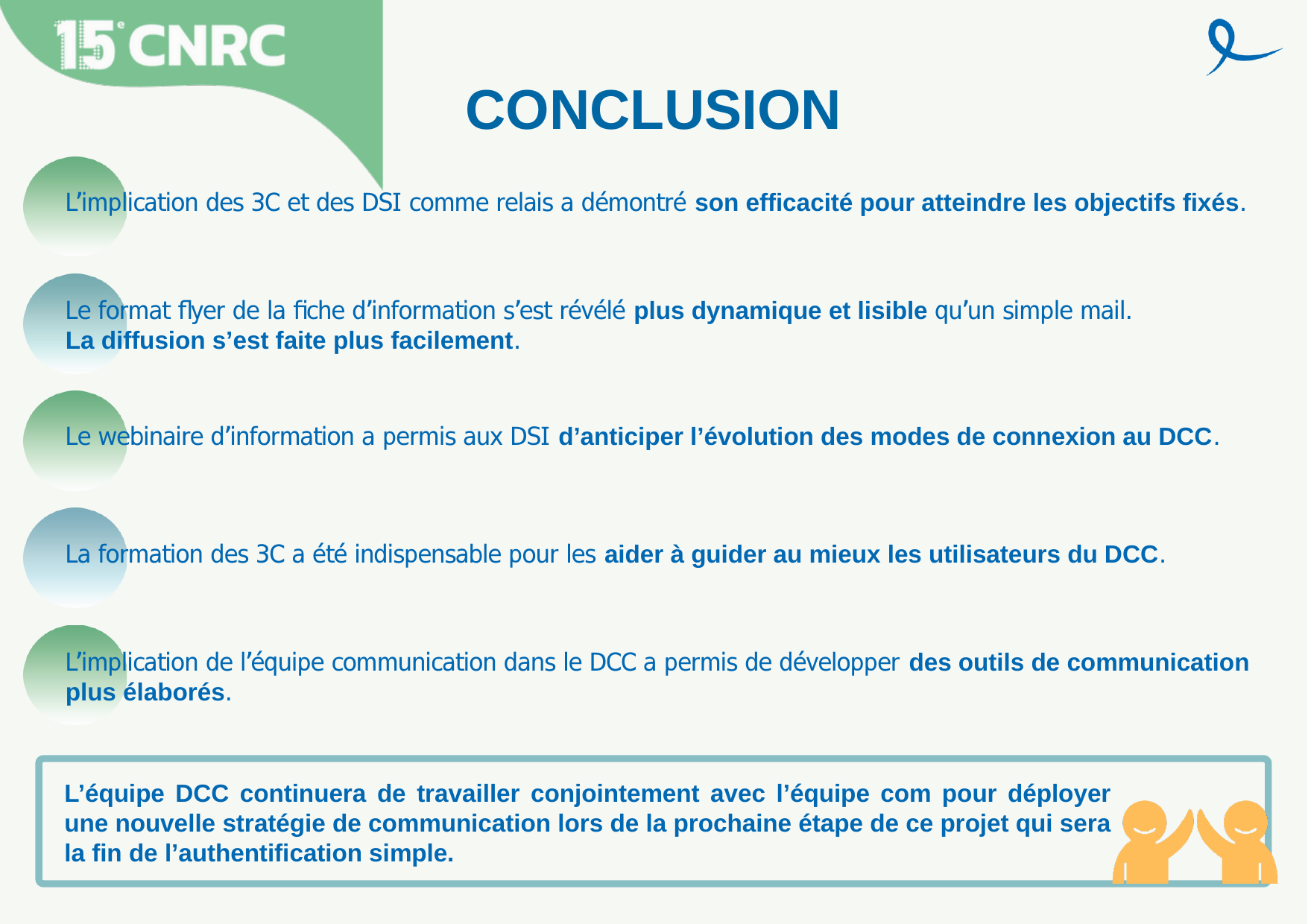

CONCLUSION

L’implication des 3C et des DSI comme relais a démontré son efficacité pour atteindre les objectifs fixés.

Le format flyer de la fiche d’information s’est révélé plus dynamique et lisible qu’un simple mail.
La diffusion s’est faite plus facilement.

Le webinaire d’information a permis aux DSI d’anticiper l’évolution des modes de connexion au DCC.

La formation des 3C a été indispensable pour les aider à guider au mieux les utilisateurs du DCC.

L’implication de l’équipe communication dans le DCC a permis de développer des outils de communication plus élaborés.

L’équipe DCC continuera de travailler conjointement avec l’équipe com pour déployer une nouvelle stratégie de communication lors de la prochaine étape de ce projet qui sera la fin de l’authentification simple.